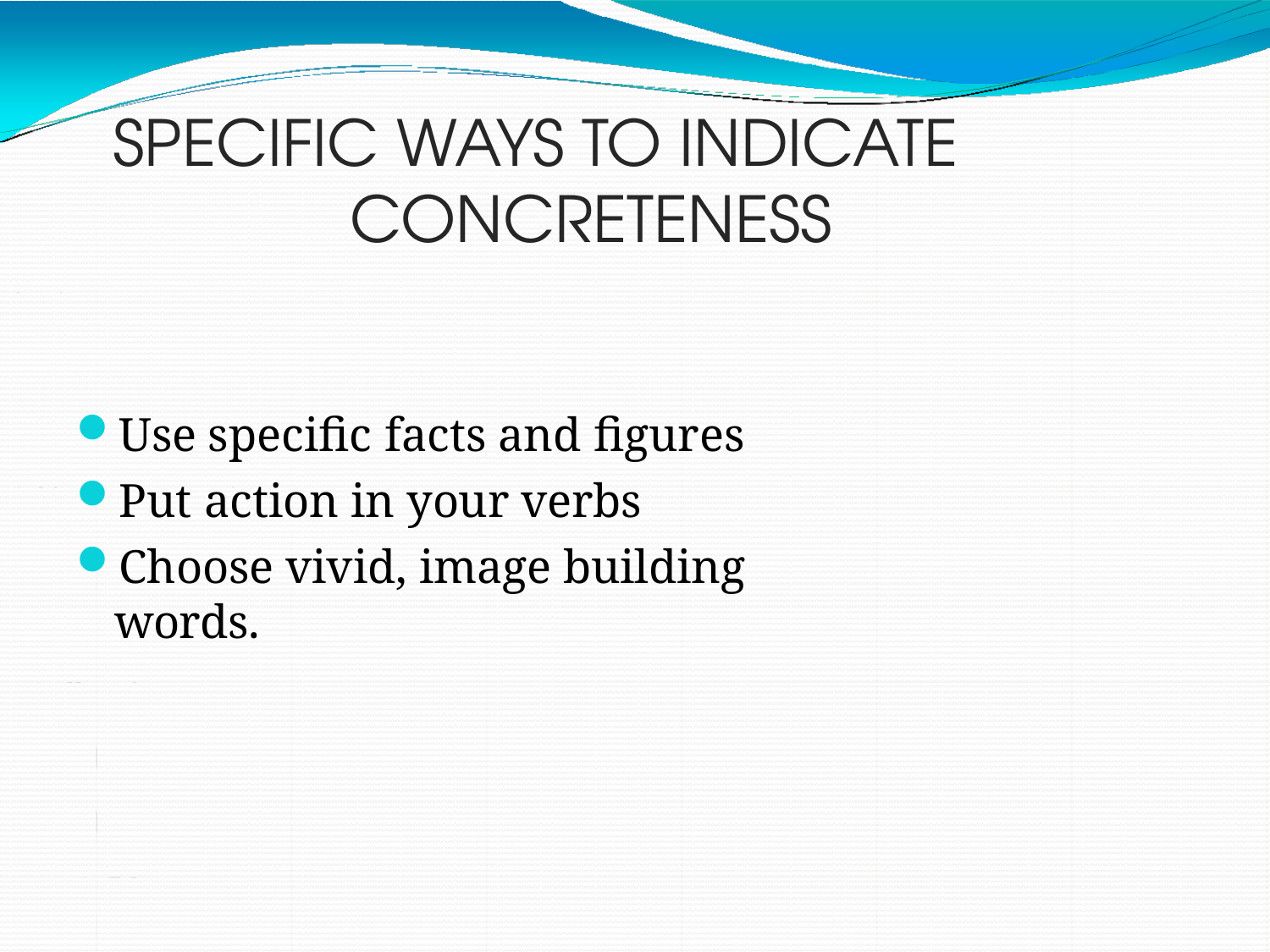

# SPECIFIC WAYS TO INDICATE  CONCRETENESS
Use specific facts and figures
Put action in your verbs
Choose vivid, image building words.